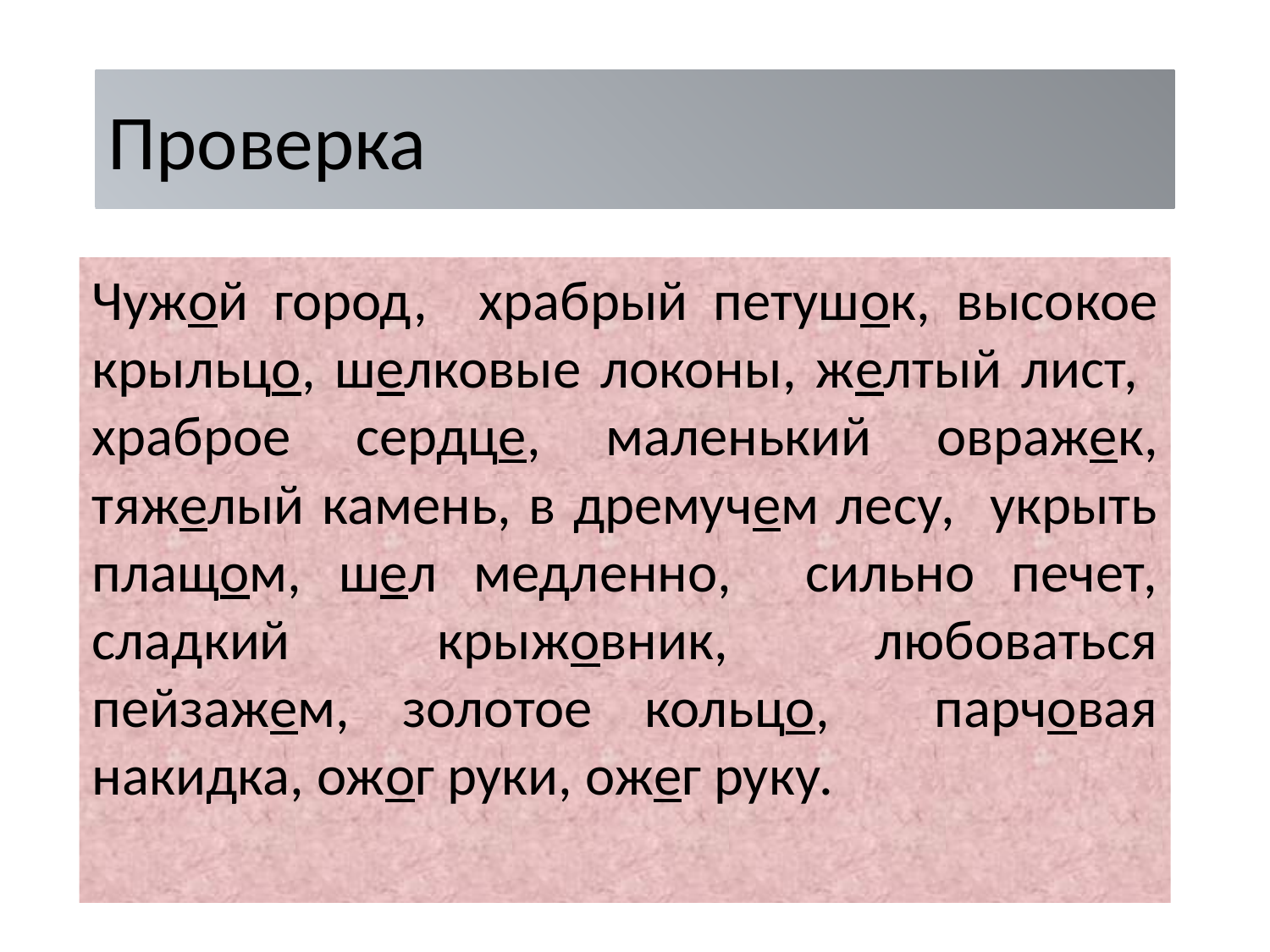

# Проверка
Чужой город,  храбрый петушок, высокое крыльцо, шелковые локоны, желтый лист,  храброе сердце, маленький овражек, тяжелый камень, в дремучем лесу,  укрыть плащом, шел медленно,  сильно печет, сладкий крыжовник, любоваться пейзажем, золотое кольцо,  парчовая накидка, ожог руки, ожег руку.